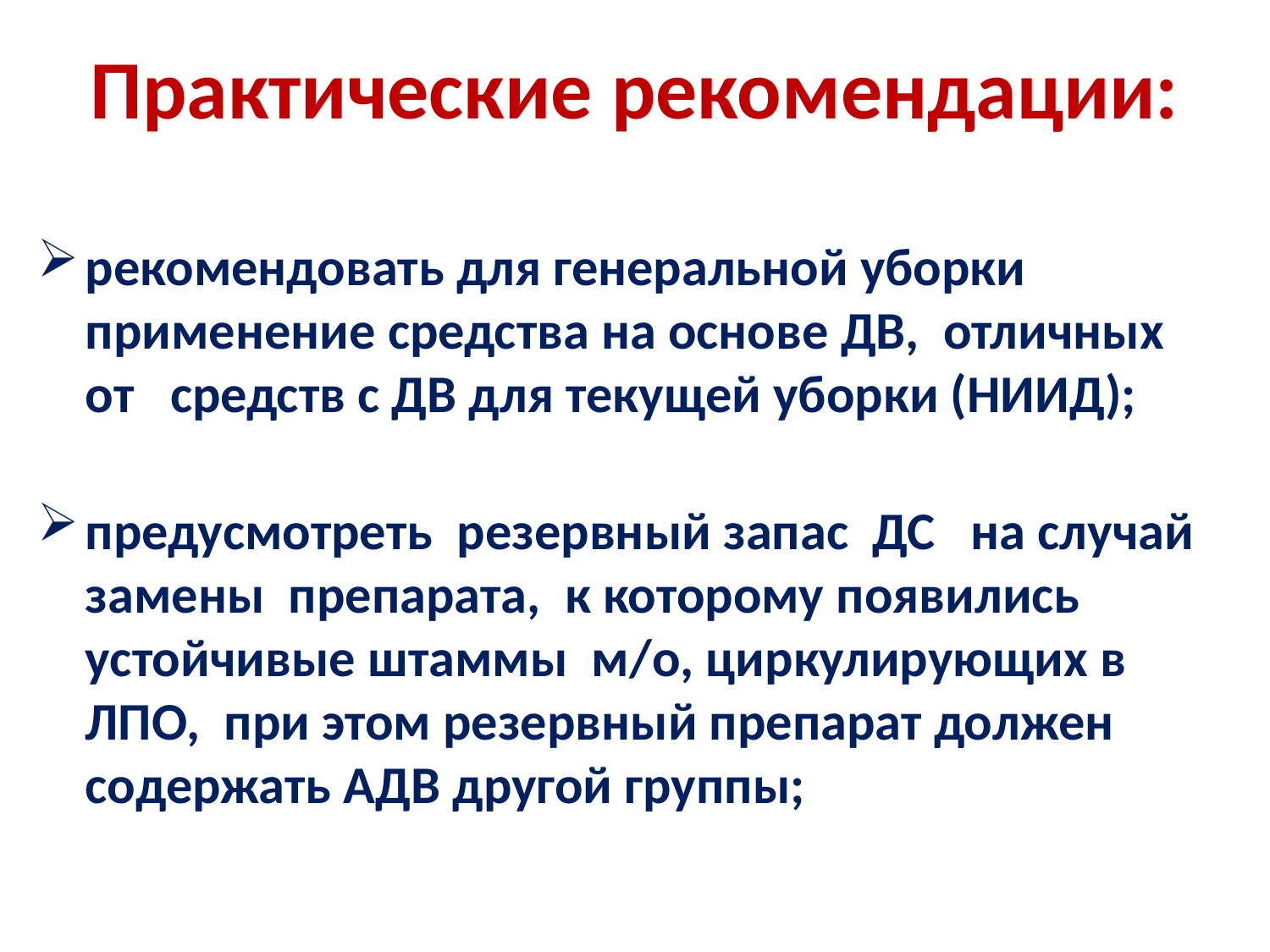

# Практические рекомендации:
рекомендовать для генеральной уборки применение средства на основе ДВ,  отличных от   средств с ДВ для текущей уборки (НИИД);
предусмотреть  резервный запас  ДС   на случай замены  препарата,  к которому появились устойчивые штаммы  м/о, циркулирующих в ЛПО,  при этом резервный препарат должен содержать АДВ другой группы;